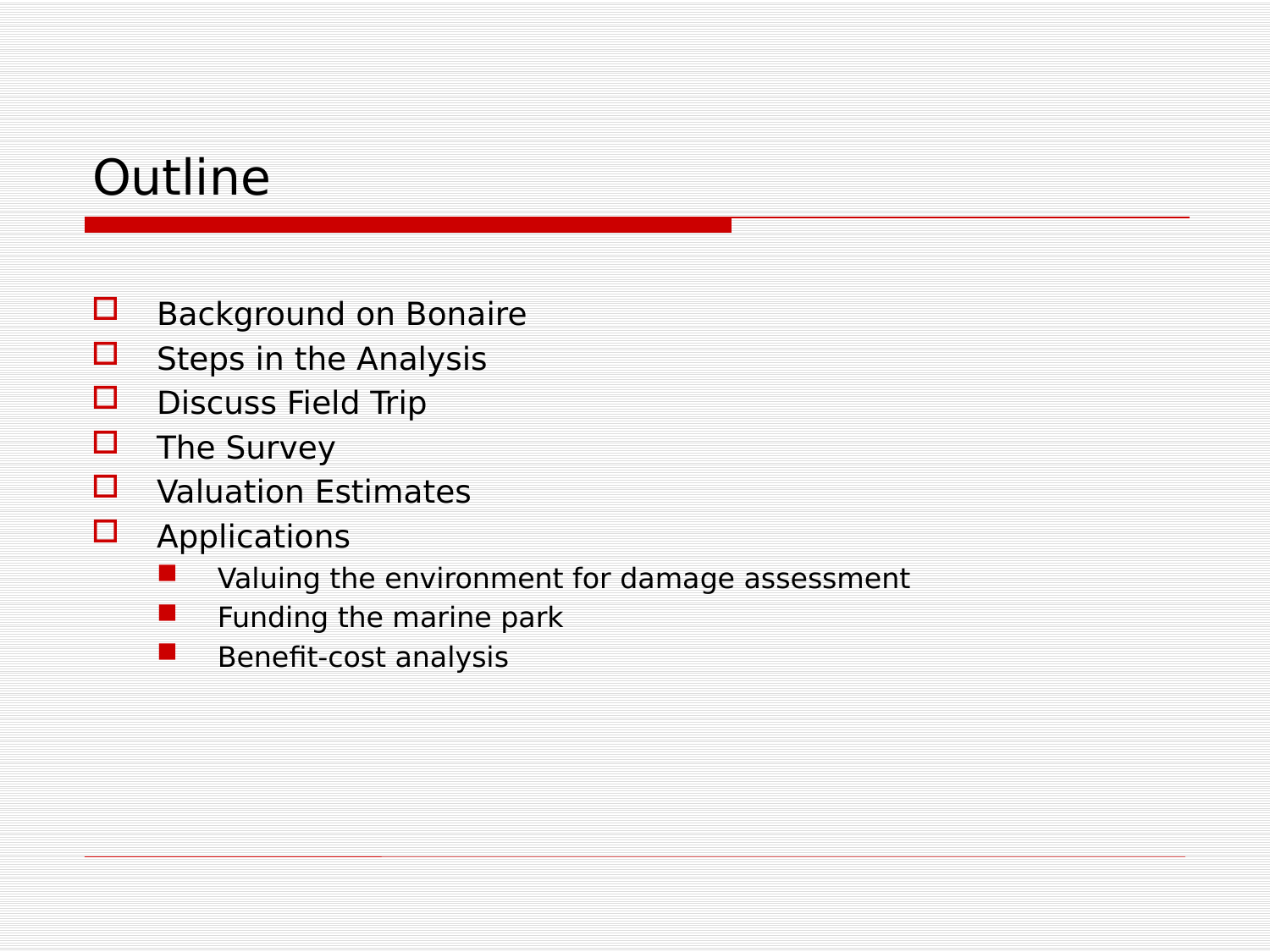

# Outline

Background on Bonaire
Steps in the Analysis
Discuss Field Trip
The Survey
Valuation Estimates
Applications
Valuing the environment for damage assessment
Funding the marine park
Benefit-cost analysis